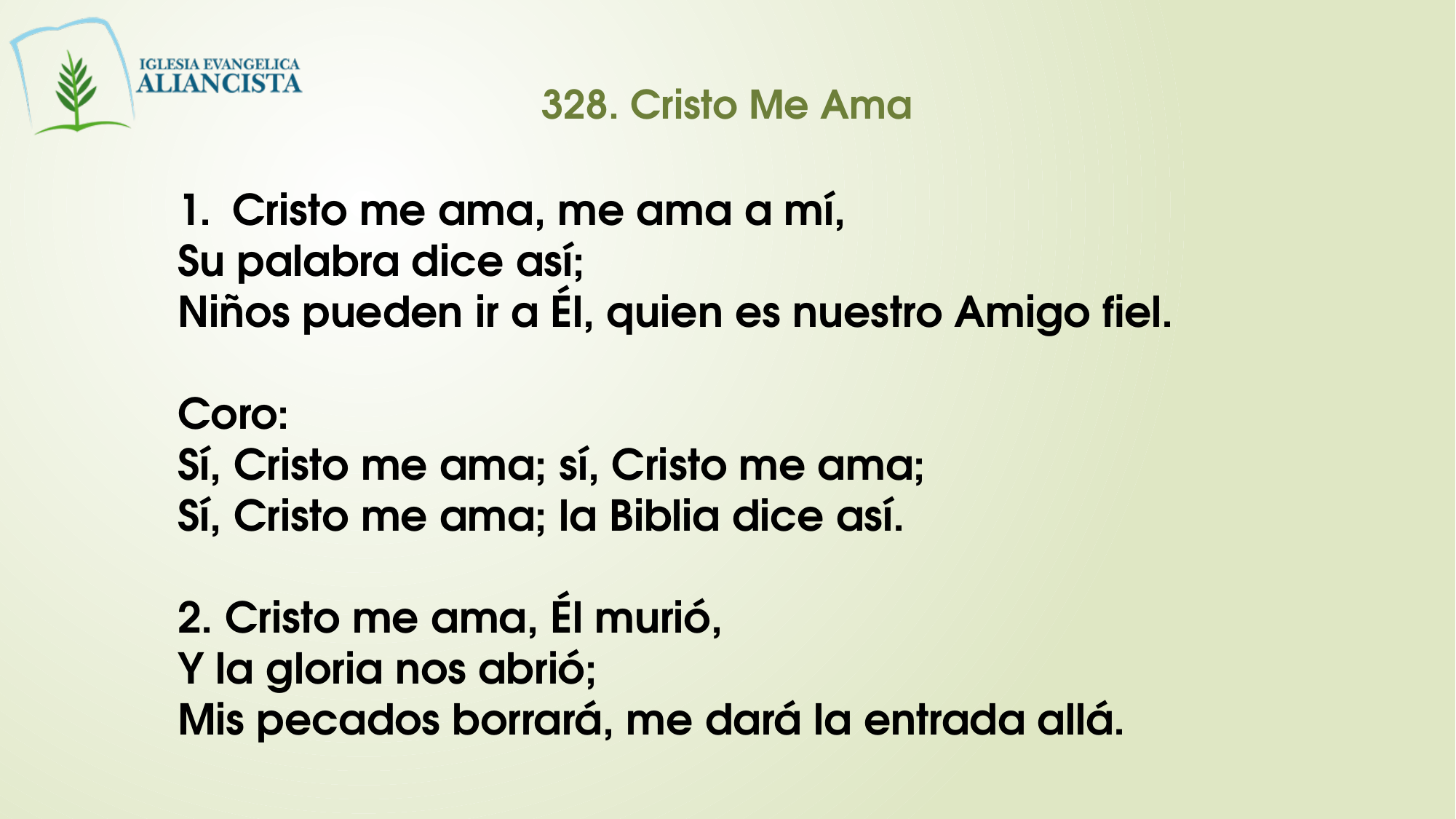

328. Cristo Me Ama
Cristo me ama, me ama a mí,
Su palabra dice así;
Niños pueden ir a Él, quien es nuestro Amigo fiel.

Coro:
Sí, Cristo me ama; sí, Cristo me ama;
Sí, Cristo me ama; la Biblia dice así.

2. Cristo me ama, Él murió,
Y la gloria nos abrió;
Mis pecados borrará, me dará la entrada allá.